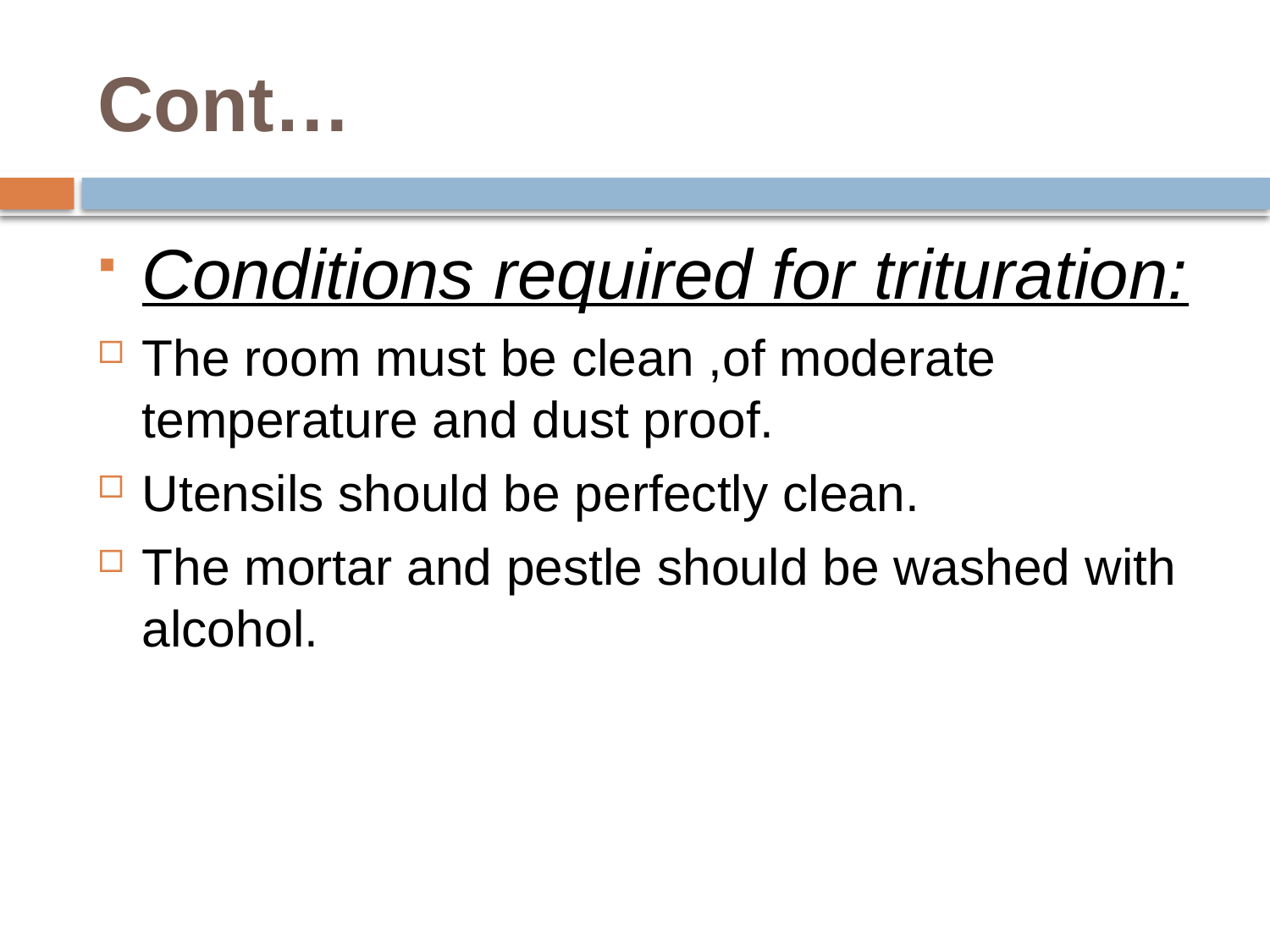

# Cont…
Conditions required for trituration:
The room must be clean ,of moderate temperature and dust proof.
Utensils should be perfectly clean.
The mortar and pestle should be washed with alcohol.